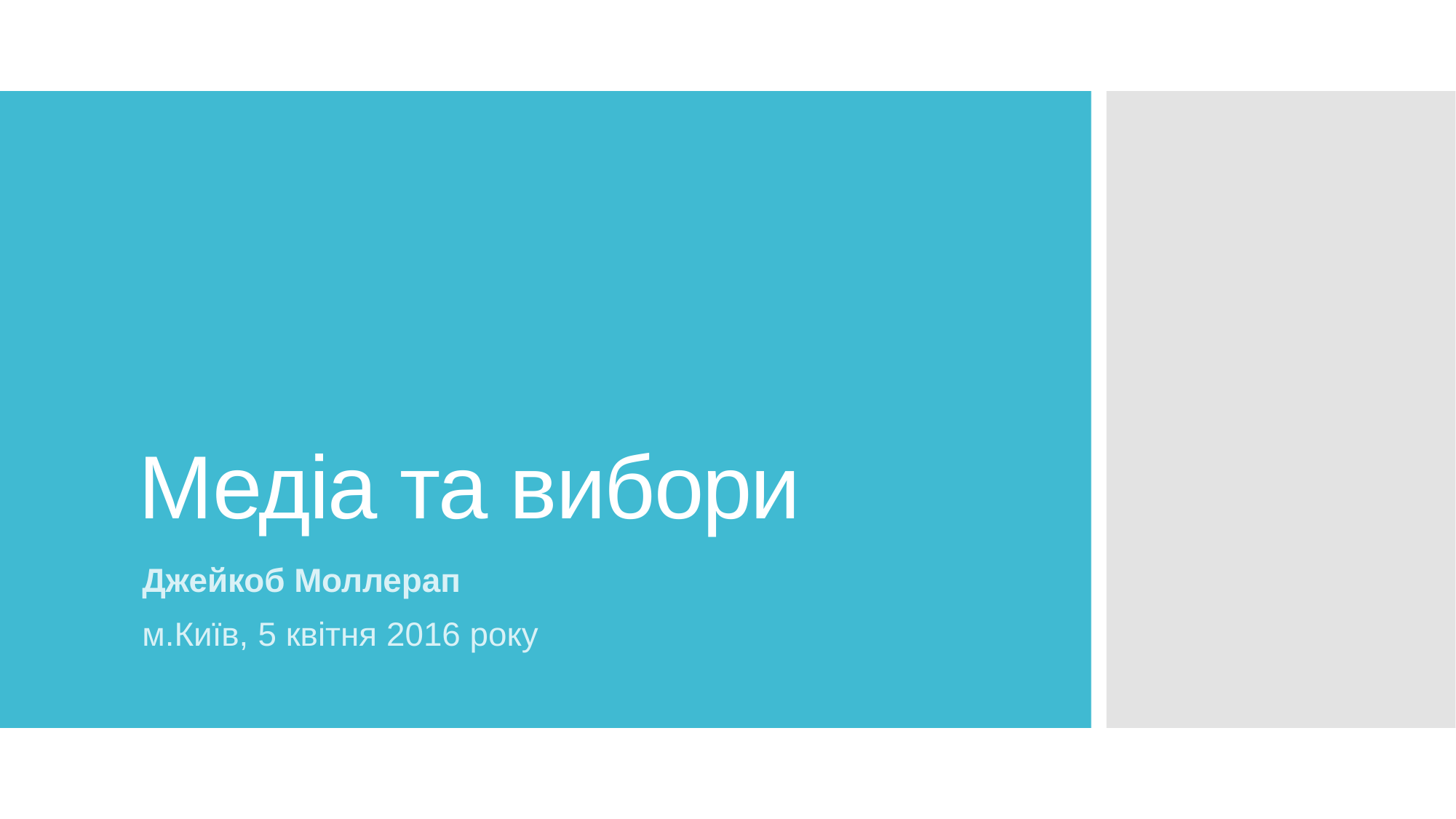

# Медіа та вибори
Джейкоб Моллерап
м.Київ, 5 квітня 2016 року